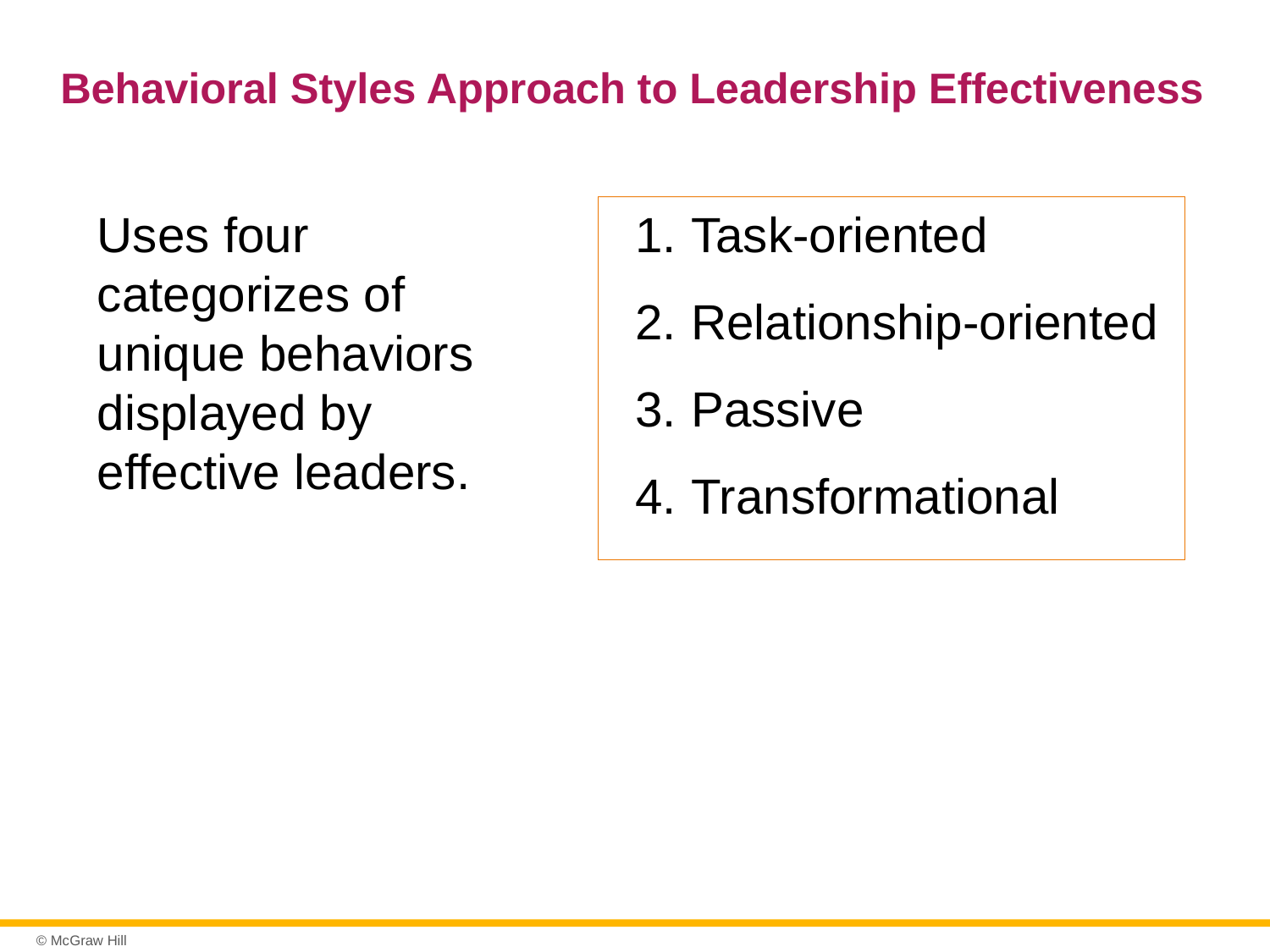

# Behavioral Styles Approach to Leadership Effectiveness
Uses four categorizes of unique behaviors displayed by effective leaders.

Task-oriented
Relationship-oriented
Passive
Transformational